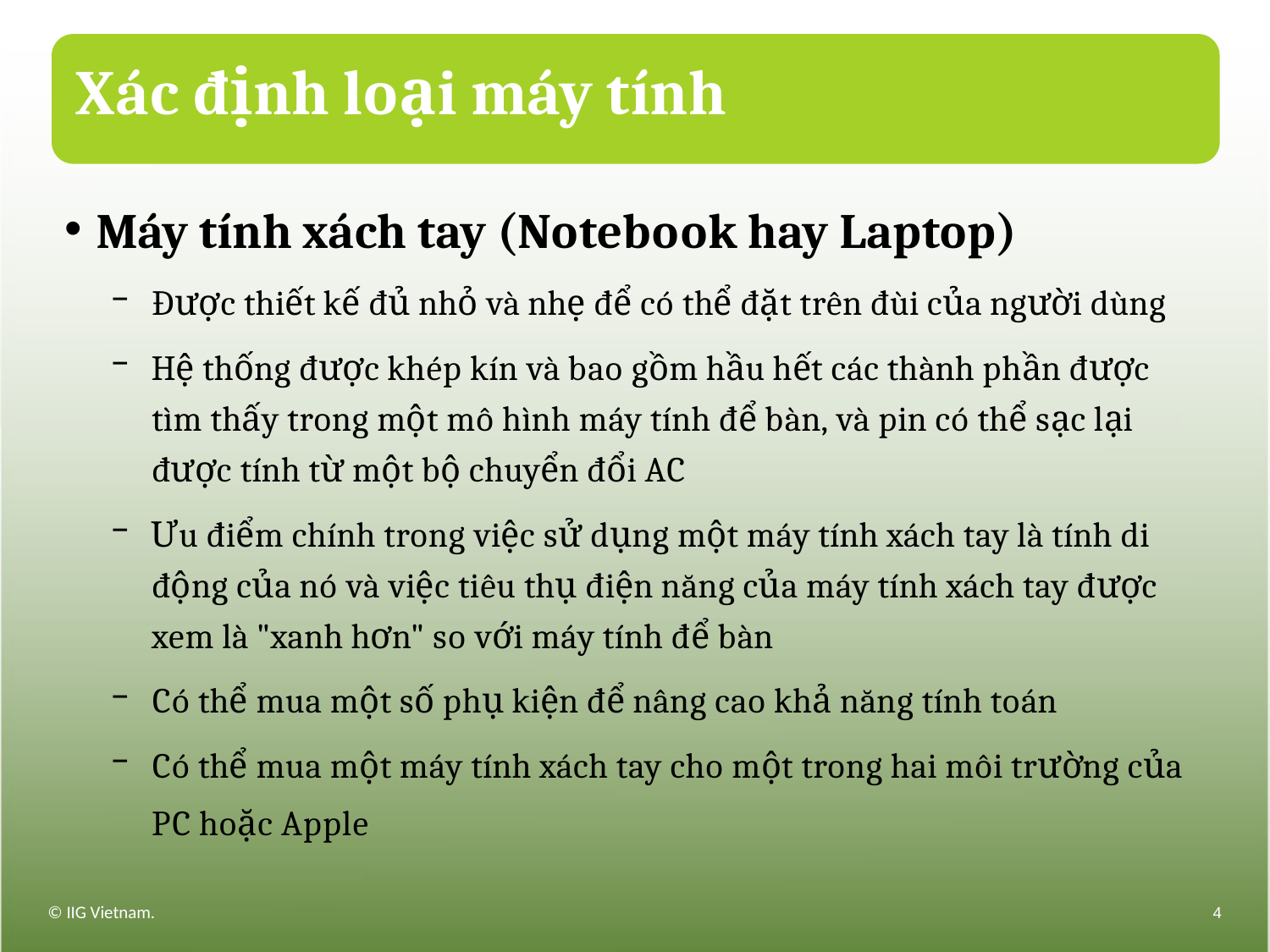

# Xác định loại máy tính
Máy tính xách tay (Notebook hay Laptop)
Được thiết kế đủ nhỏ và nhẹ để có thể đặt trên đùi của người dùng
Hệ thống được khép kín và bao gồm hầu hết các thành phần được tìm thấy trong một mô hình máy tính để bàn, và pin có thể sạc lại được tính từ một bộ chuyển đổi AC
Ưu điểm chính trong việc sử dụng một máy tính xách tay là tính di động của nó và việc tiêu thụ điện năng của máy tính xách tay được xem là "xanh hơn" so với máy tính để bàn
Có thể mua một số phụ kiện để nâng cao khả năng tính toán
Có thể mua một máy tính xách tay cho một trong hai môi trường của PC hoặc Apple
© IIG Vietnam.
4